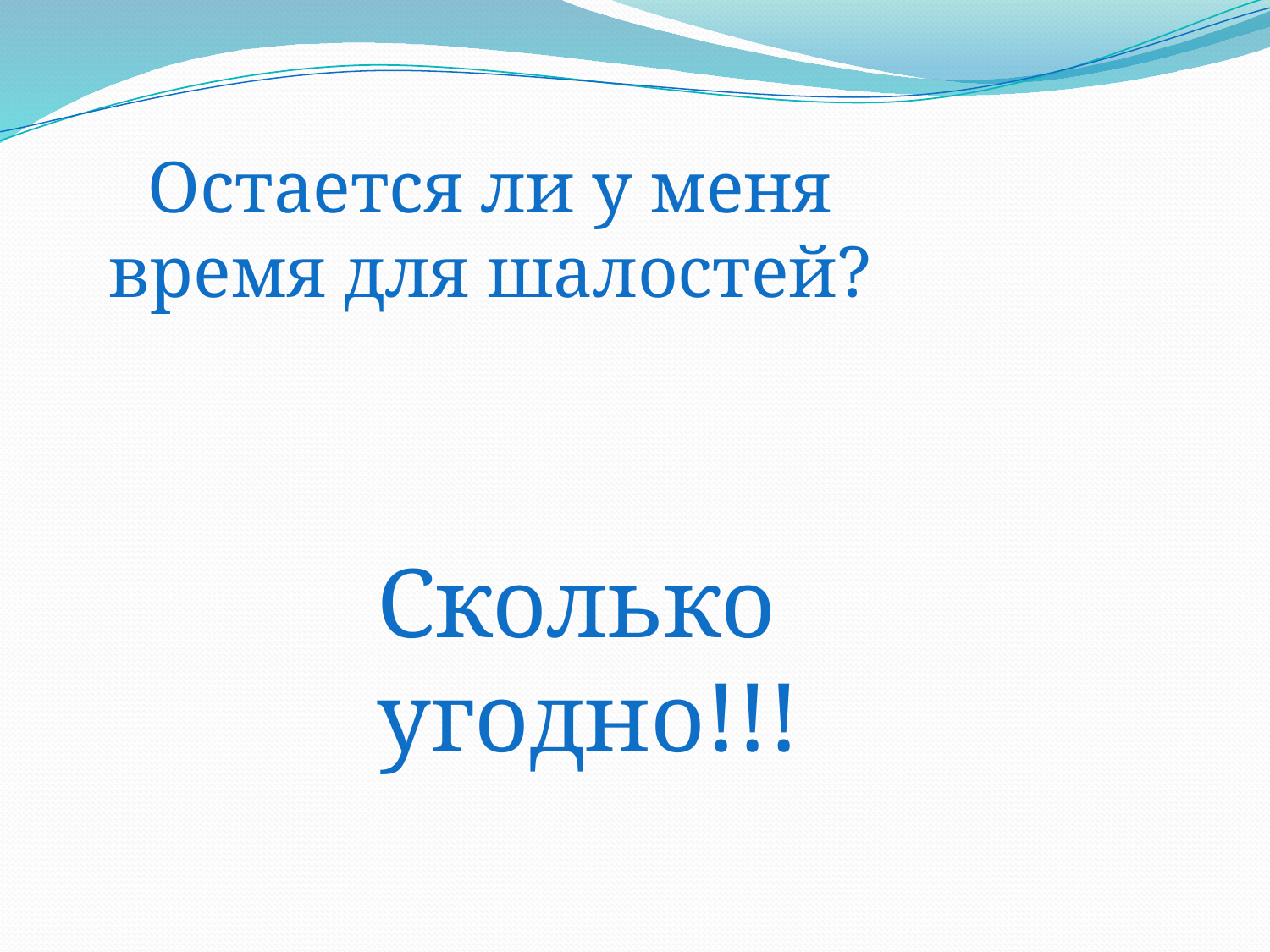

Остается ли у меня время для шалостей?
Сколько угодно!!!